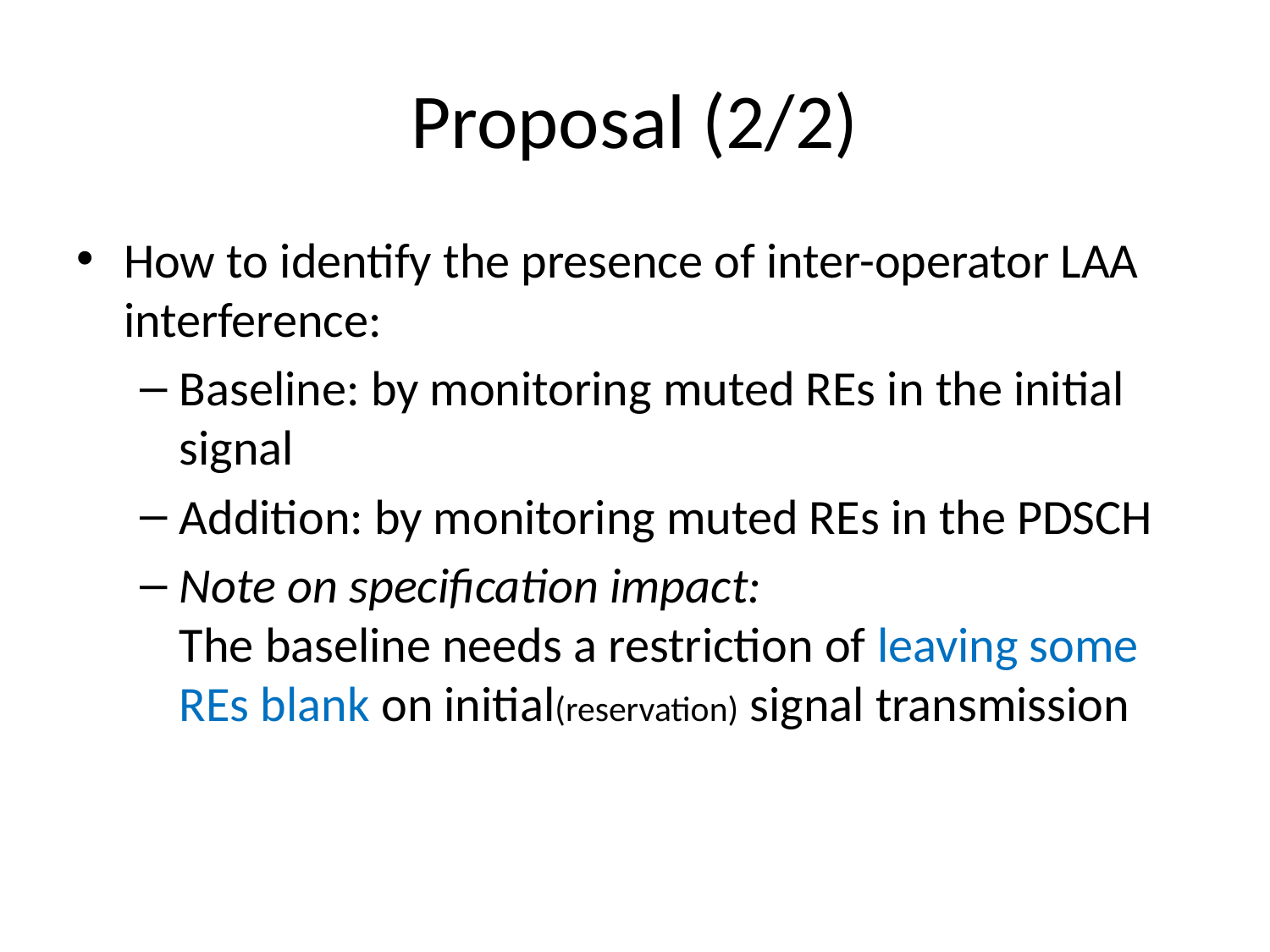

# Proposal (2/2)
How to identify the presence of inter-operator LAA interference:
Baseline: by monitoring muted REs in the initial signal
Addition: by monitoring muted REs in the PDSCH
Note on specification impact:
The baseline needs a restriction of leaving some REs blank on initial(reservation) signal transmission